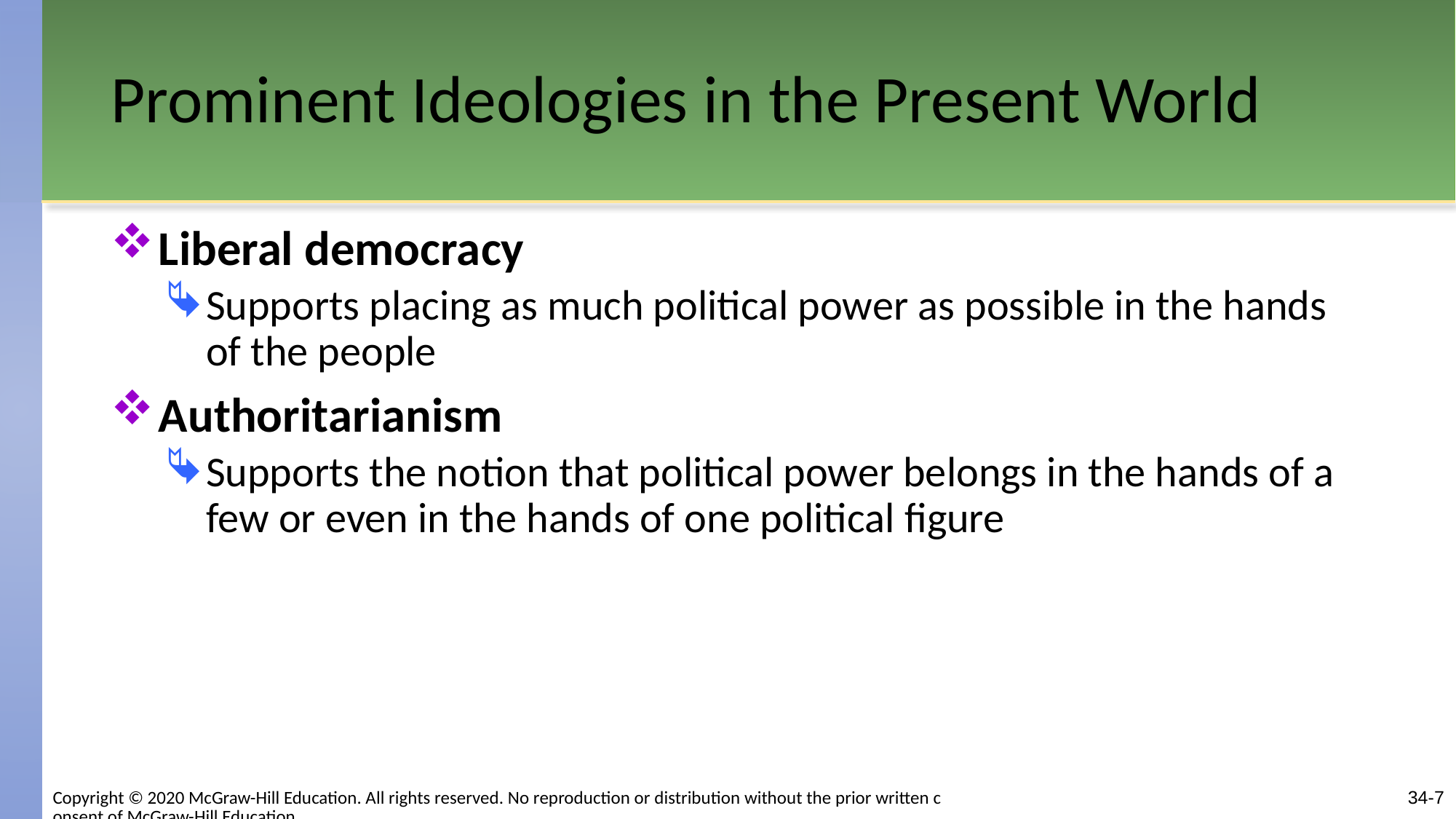

# Prominent Ideologies in the Present World
Liberal democracy
Supports placing as much political power as possible in the hands of the people
Authoritarianism
Supports the notion that political power belongs in the hands of a few or even in the hands of one political figure
Copyright © 2020 McGraw-Hill Education. All rights reserved. No reproduction or distribution without the prior written consent of McGraw-Hill Education.
34-7